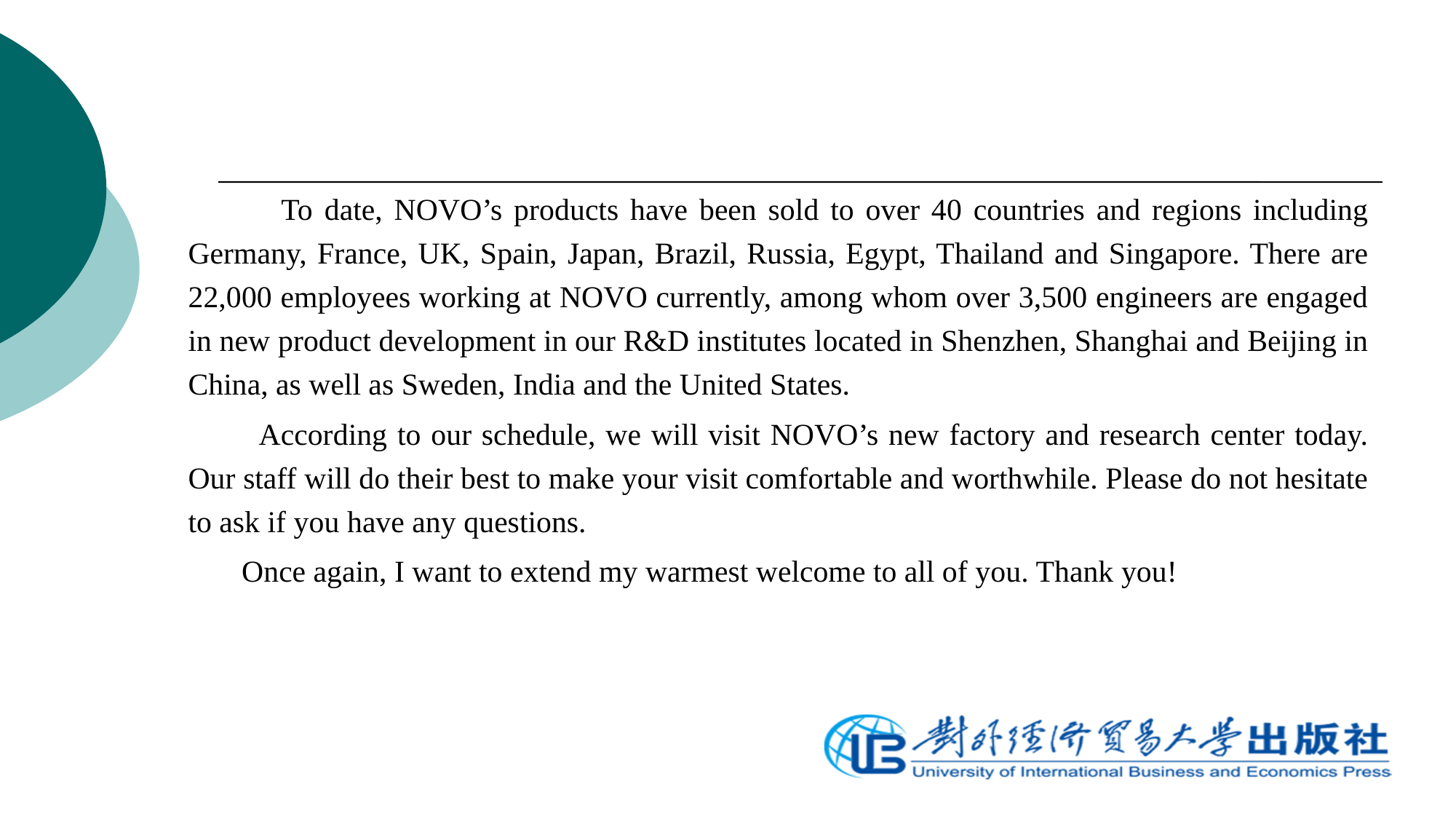

To date, NOVO’s products have been sold to over 40 countries and regions including Germany, France, UK, Spain, Japan, Brazil, Russia, Egypt, Thailand and Singapore. There are 22,000 employees working at NOVO currently, among whom over 3,500 engineers are engaged in new product development in our R&D institutes located in Shenzhen, Shanghai and Beijing in China, as well as Sweden, India and the United States.
       According to our schedule, we will visit NOVO’s new factory and research center today. Our staff will do their best to make your visit comfortable and worthwhile. Please do not hesitate to ask if you have any questions.
       Once again, I want to extend my warmest welcome to all of you. Thank you!